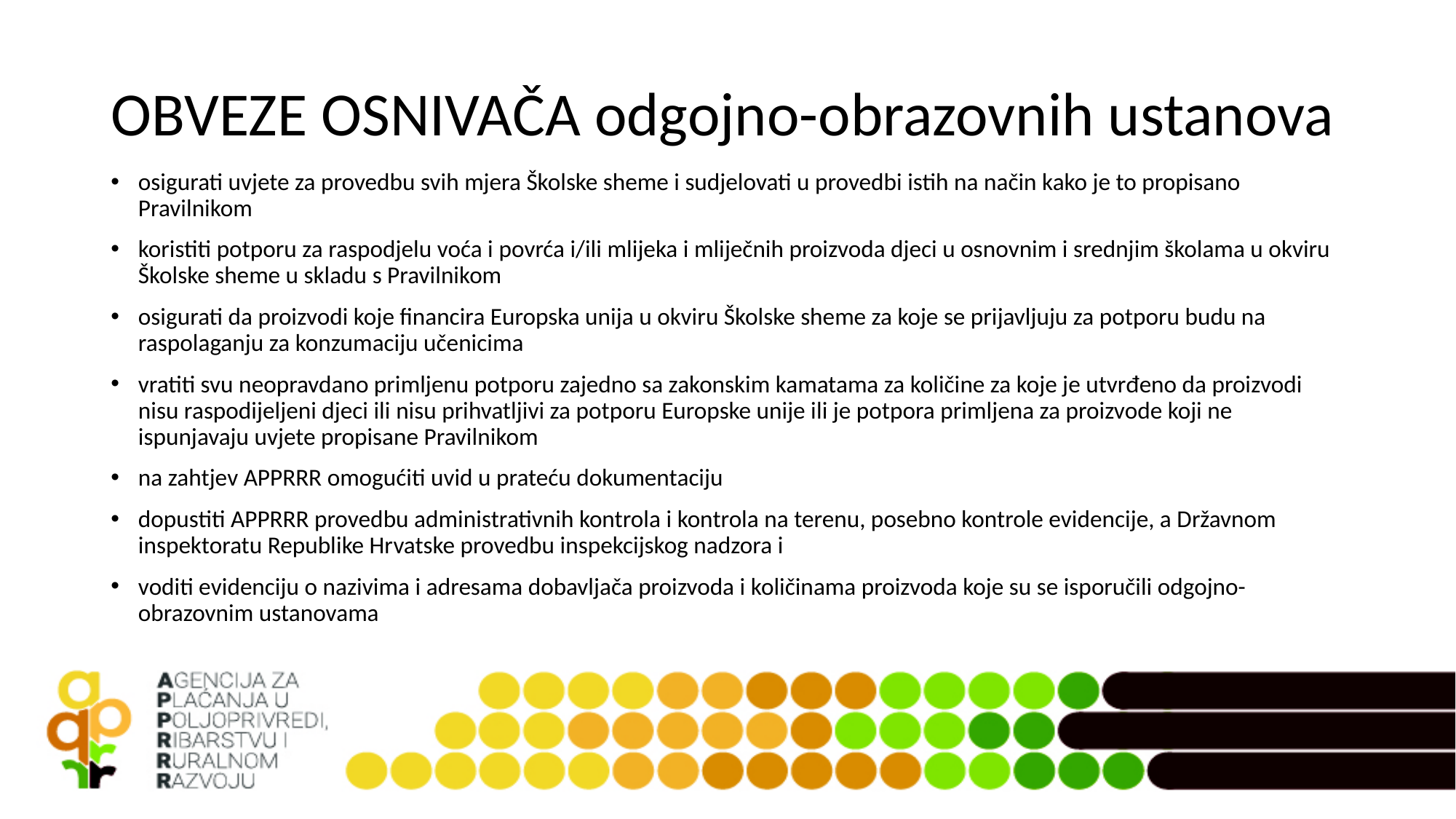

# OBVEZE OSNIVAČA odgojno-obrazovnih ustanova
osigurati uvjete za provedbu svih mjera Školske sheme i sudjelovati u provedbi istih na način kako je to propisano Pravilnikom
koristiti potporu za raspodjelu voća i povrća i/ili mlijeka i mliječnih proizvoda djeci u osnovnim i srednjim školama u okviru Školske sheme u skladu s Pravilnikom
osigurati da proizvodi koje financira Europska unija u okviru Školske sheme za koje se prijavljuju za potporu budu na raspolaganju za konzumaciju učenicima
vratiti svu neopravdano primljenu potporu zajedno sa zakonskim kamatama za količine za koje je utvrđeno da proizvodi nisu raspodijeljeni djeci ili nisu prihvatljivi za potporu Europske unije ili je potpora primljena za proizvode koji ne ispunjavaju uvjete propisane Pravilnikom
na zahtjev APPRRR omogućiti uvid u prateću dokumentaciju
dopustiti APPRRR provedbu administrativnih kontrola i kontrola na terenu, posebno kontrole evidencije, a Državnom inspektoratu Republike Hrvatske provedbu inspekcijskog nadzora i
voditi evidenciju o nazivima i adresama dobavljača proizvoda i količinama proizvoda koje su se isporučili odgojno-obrazovnim ustanovama